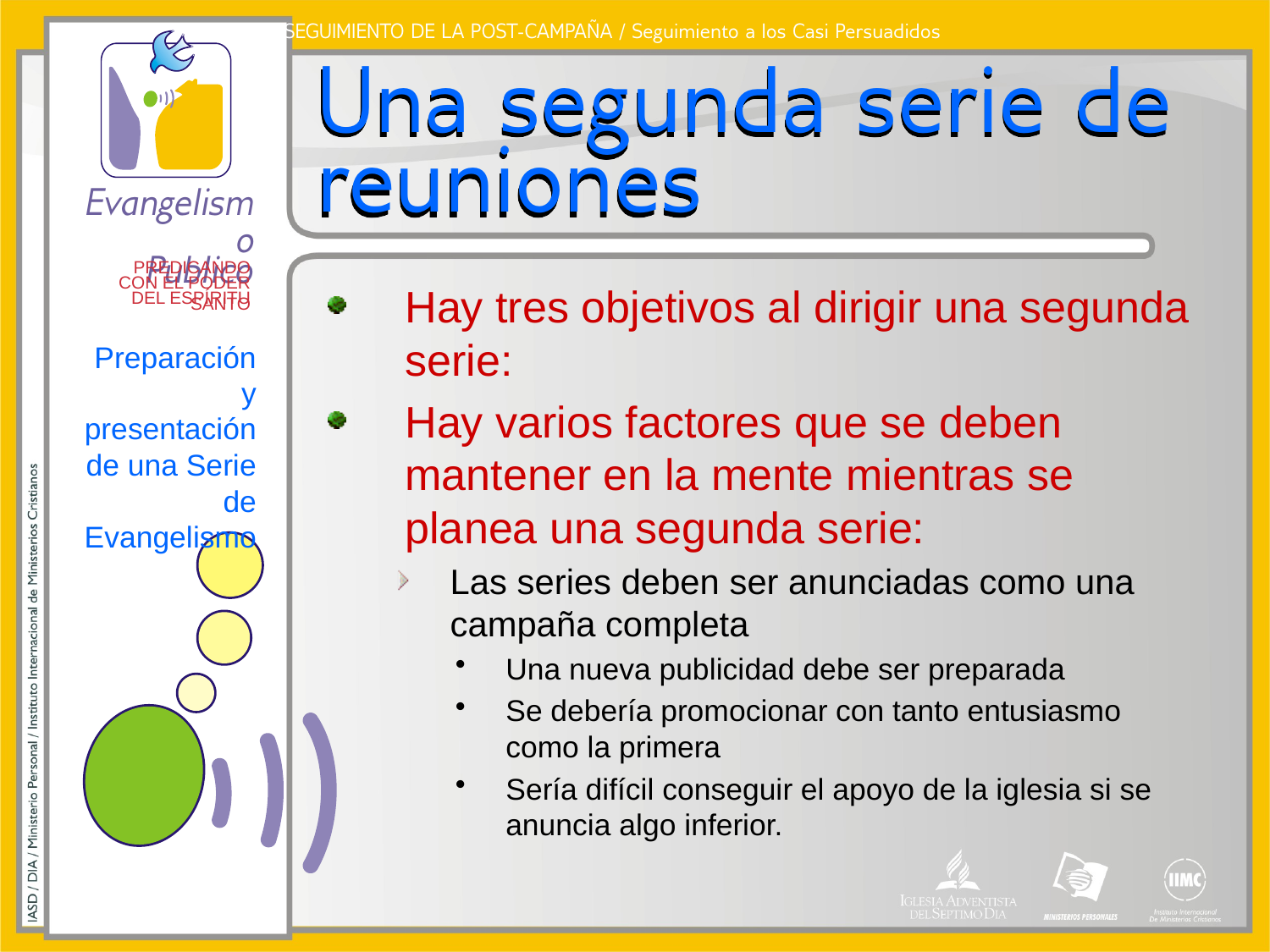

SEGUIMIENTO DE LA POST-CAMPAÑA / Seguimiento a los Casi Persuadidos
# Una segunda serie de reuniones
Hay tres objetivos al dirigir una segunda serie:
Hay varios factores que se deben mantener en la mente mientras se planea una segunda serie:
Las series deben ser anunciadas como una campaña completa
Una nueva publicidad debe ser preparada
Se debería promocionar con tanto entusiasmo como la primera
Sería difícil conseguir el apoyo de la iglesia si se anuncia algo inferior.